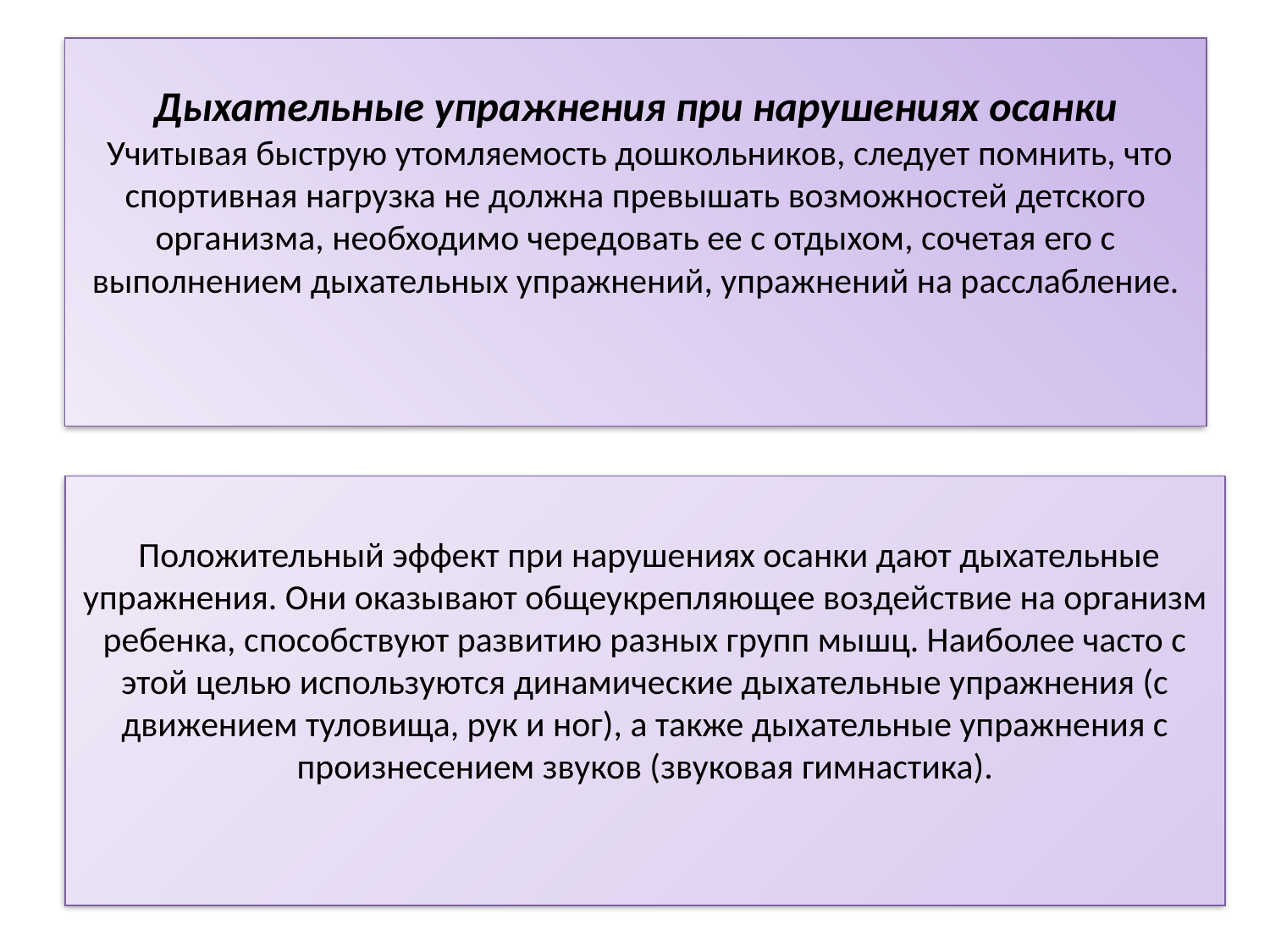

# Дыхательные упражнения при нарушениях осанки Учитывая быструю утомляемость дошкольников, следует помнить, что спор­тивная нагрузка не должна превышать возможностей детского организма, необходимо чередовать ее с отдыхом, сочетая его с выполнением дыхательных упражнений, упраж­нений на расслабление.

 Положительный эффект при наруше­ниях осанки дают дыхательные упражнения. Они оказывают общеукрепляющее воздей­ствие на организм ребенка, способствуют развитию разных групп мышц. Наиболее часто с этой целью используются динамиче­ские дыхательные упражнения (с движением туловища, рук и ног), а также дыхательные упражнения с произнесением звуков (звуко­вая гимнастика).